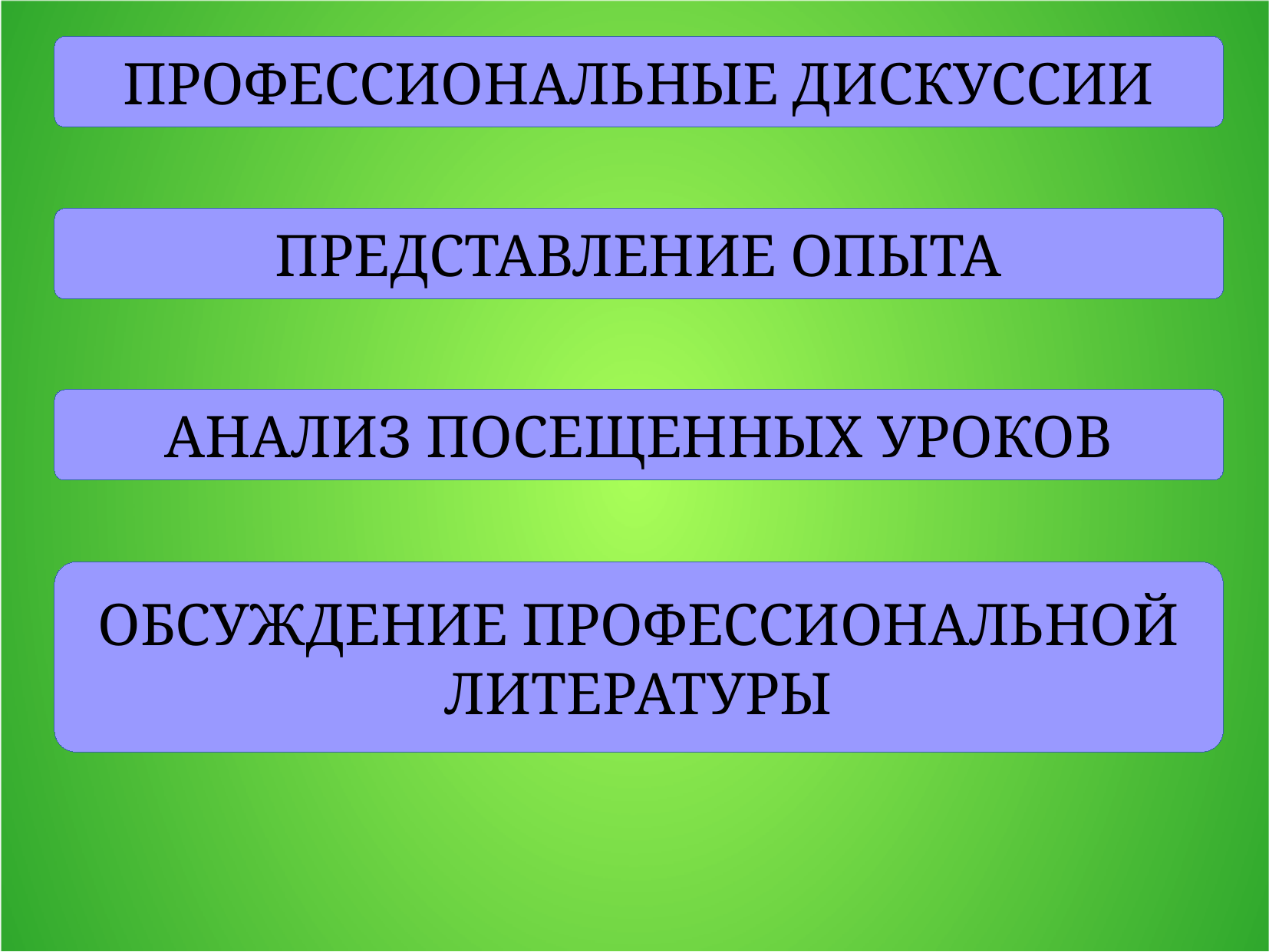

ПРОФЕССИОНАЛЬНЫЕ ДИСКУССИИ
ПРЕДСТАВЛЕНИЕ ОПЫТА
АНАЛИЗ ПОСЕЩЕННЫХ УРОКОВ
ОБСУЖДЕНИЕ ПРОФЕССИОНАЛЬНОЙ
ЛИТЕРАТУРЫ